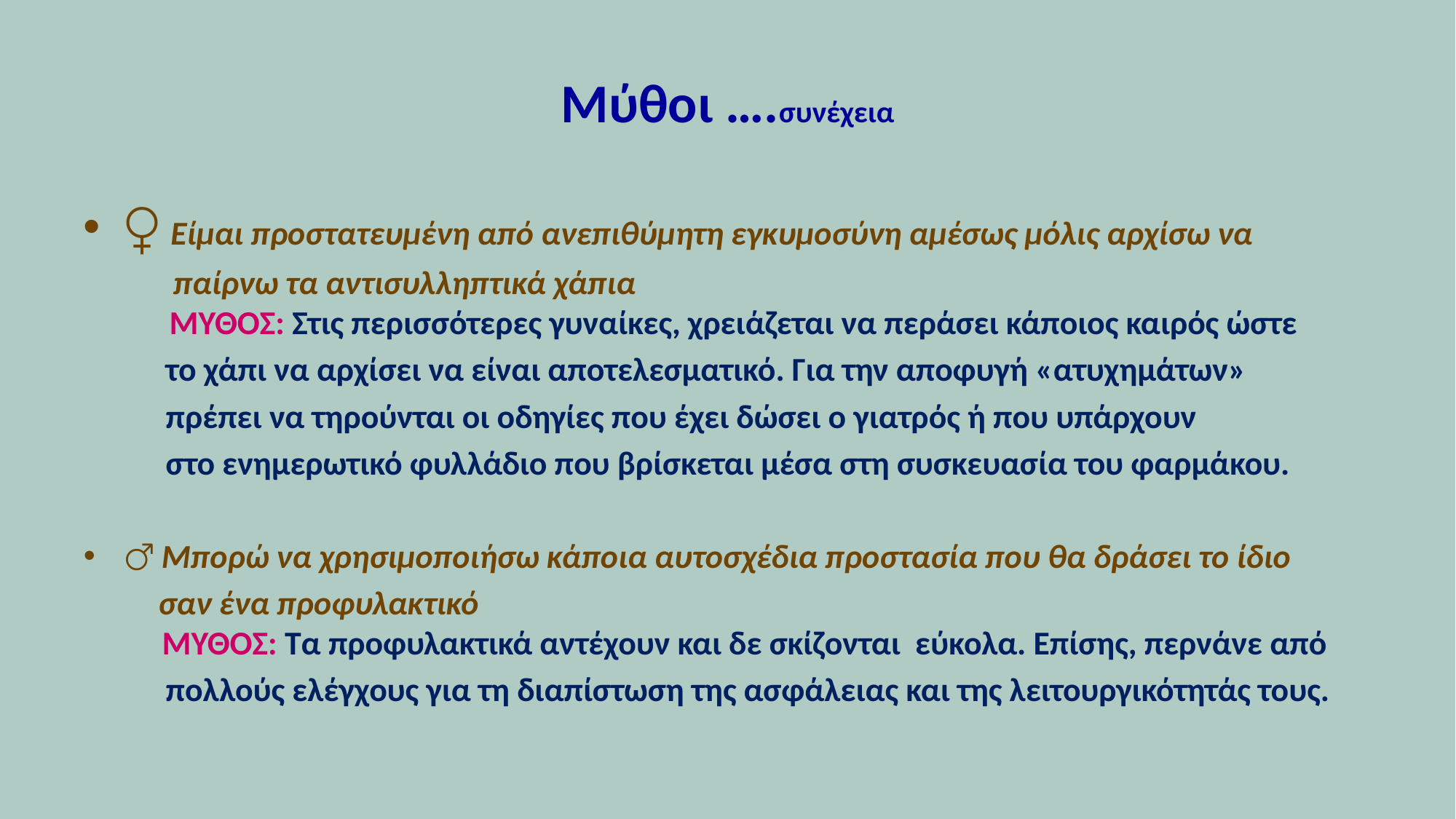

# Μύθοι ….συνέχεια
♀ Είμαι προστατευμένη από ανεπιθύμητη εγκυμοσύνη αμέσως μόλις αρχίσω να
            παίρνω τα αντισυλληπτικά χάπια
      ΜΥΘΟΣ: Στις περισσότερες γυναίκες, χρειάζεται να περάσει κάποιος καιρός ώστε
           το χάπι να αρχίσει να είναι αποτελεσματικό. Για την αποφυγή «ατυχημάτων»
           πρέπει να τηρούνται οι οδηγίες που έχει δώσει ο γιατρός ή που υπάρχουν
           στο ενημερωτικό φυλλάδιο που βρίσκεται μέσα στη συσκευασία του φαρμάκου.

♂ Μπορώ να χρησιμοποιήσω κάποια αυτοσχέδια προστασία που θα δράσει το ίδιο
          σαν ένα προφυλακτικό
     ΜΥΘΟΣ: Τα προφυλακτικά αντέχουν και δε σκίζονται  εύκολα. Επίσης, περνάνε από
           πολλούς ελέγχους για τη διαπίστωση της ασφάλειας και της λειτουργικότητάς τους.